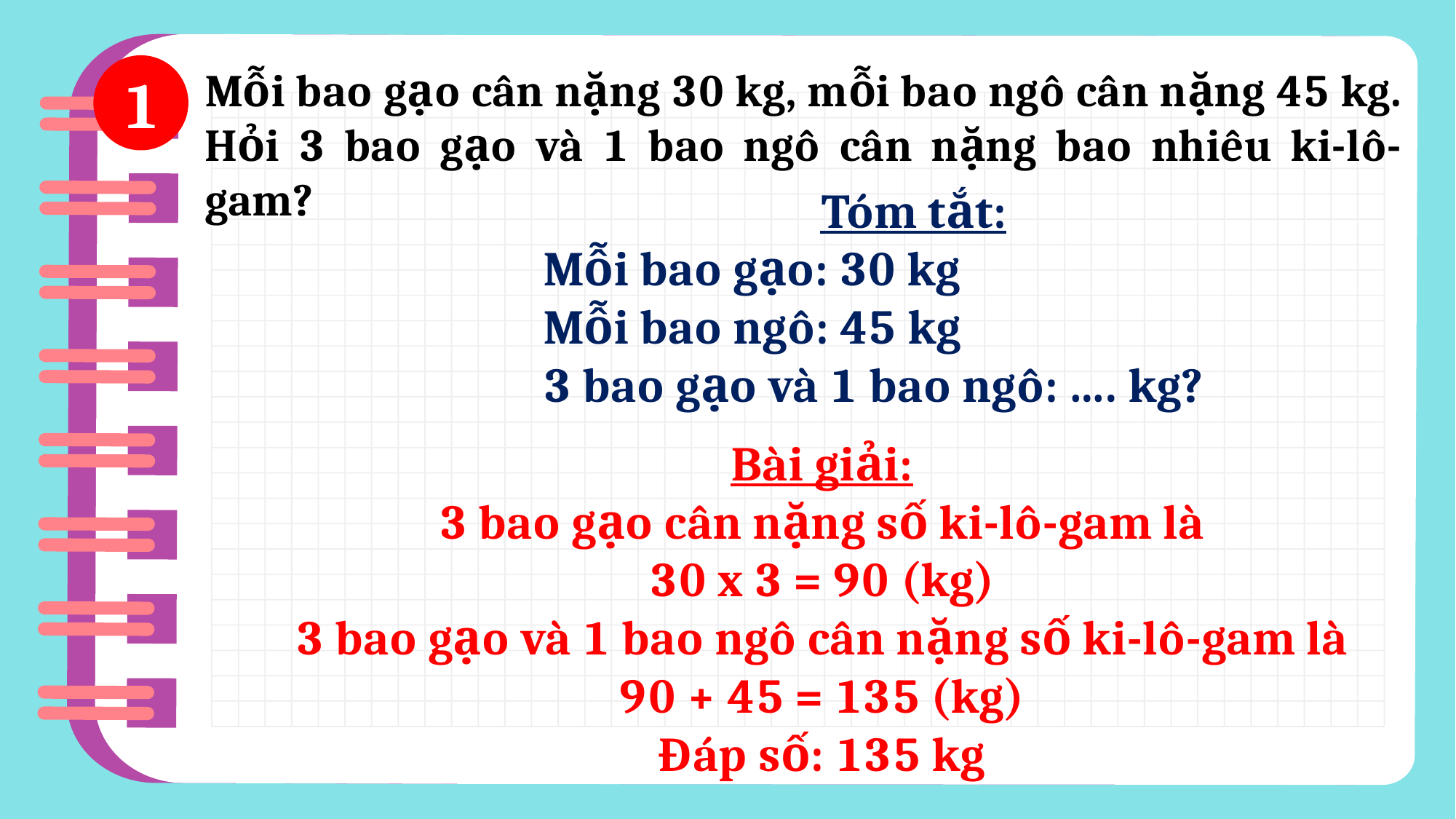

Mỗi bao gạo cân nặng 30 kg, mỗi bao ngô cân nặng 45 kg. Hỏi 3 bao gạo và 1 bao ngô cân nặng bao nhiêu ki-lô-gam?
1
Tóm tắt:
Mỗi bao gạo: 30 kg
Mỗi bao ngô: 45 kg
3 bao gạo và 1 bao ngô: …. kg?
Bài giải:
3 bao gạo cân nặng số ki-lô-gam là
30 x 3 = 90 (kg)
3 bao gạo và 1 bao ngô cân nặng số ki-lô-gam là
90 + 45 = 135 (kg)
Đáp số: 135 kg